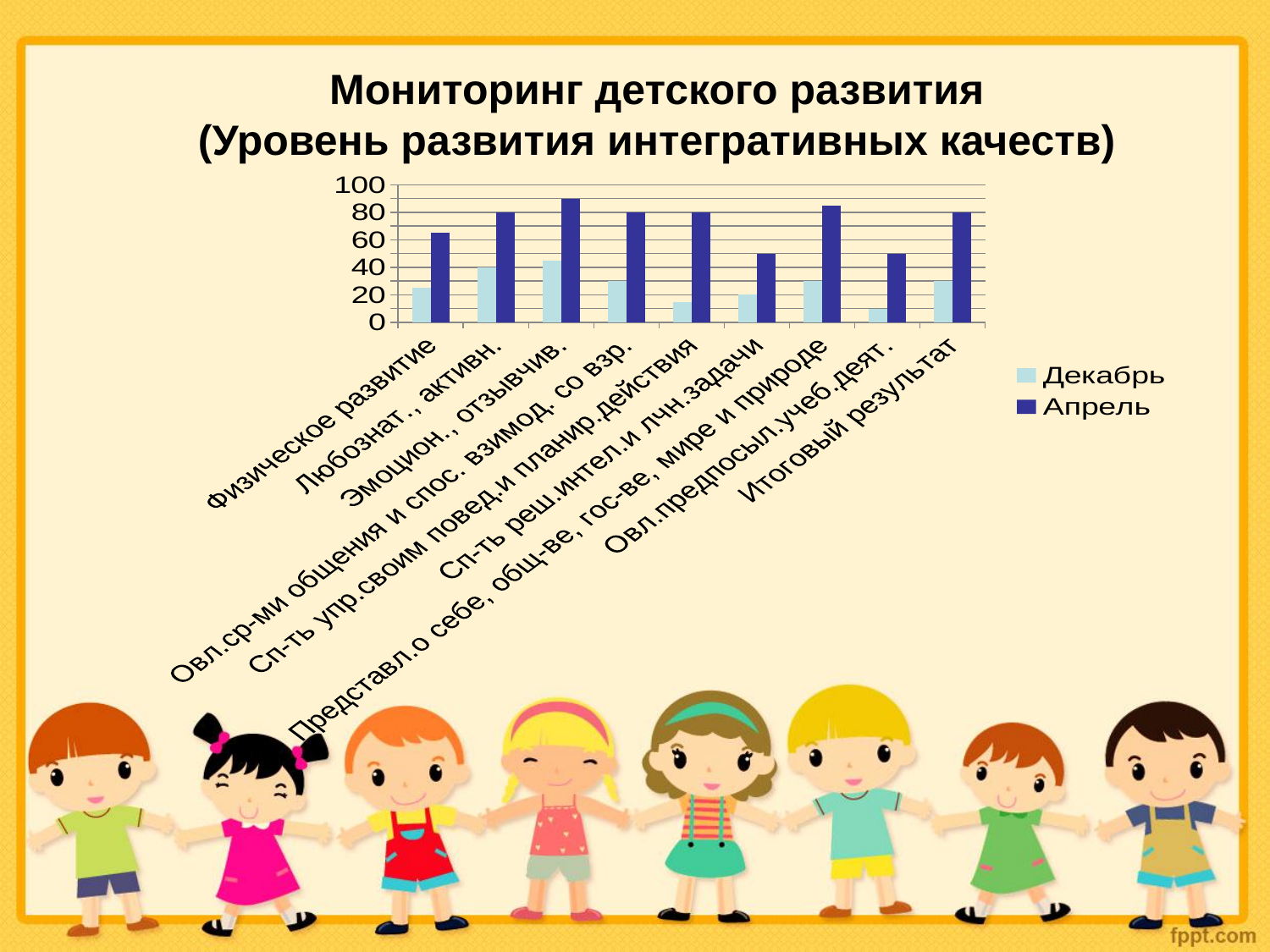

Мониторинг детского развития
(Уровень развития интегративных качеств)

### Chart

| Category | Декабрь | Апрель |
|---|---|---|
| Физическое развитие | 25.0 | 65.0 |
| Любознат., активн. | 40.0 | 80.0 |
| Эмоцион., отзывчив. | 45.0 | 90.0 |
| Овл.ср-ми общения и спос. взимод. со взр. | 30.0 | 80.0 |
| Сп-ть упр.своим повед.и планир.действия | 15.0 | 80.0 |
| Сп-ть реш.интел.и лчн.задачи | 20.0 | 50.0 |
| Представл.о себе, общ-ве, гос-ве, мире и природе | 30.0 | 85.0 |
| Овл.предпосыл.учеб.деят. | 10.0 | 50.0 |
| Итоговый результат | 30.0 | 80.0 |